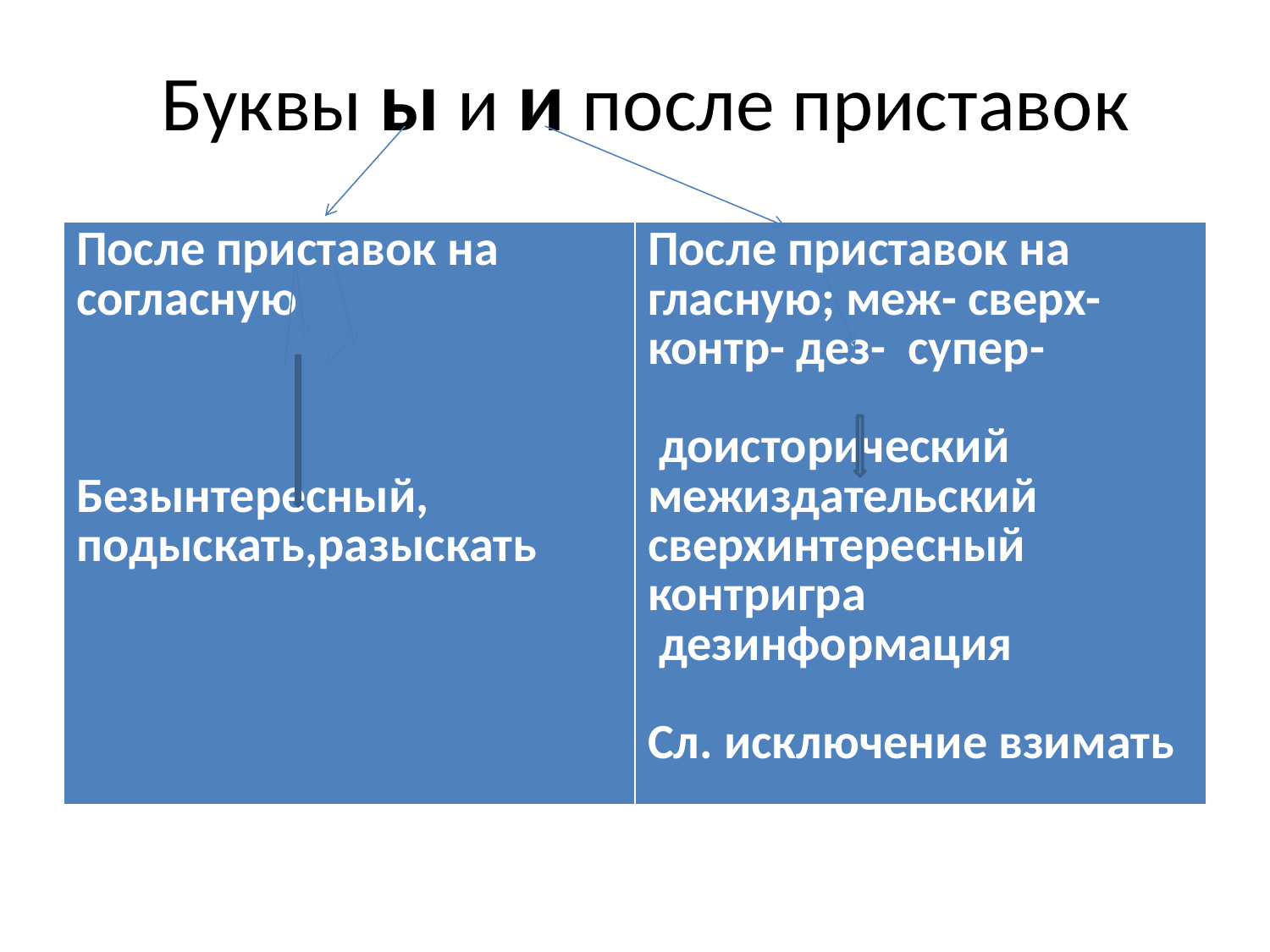

# Буквы ы и и после приставок
| После приставок на согласную Безынтересный, подыскать,разыскать | После приставок на гласную; меж- сверх- контр- дез- супер- доисторический межиздательский сверхинтересный контригра дезинформация   Сл. исключение взимать |
| --- | --- |